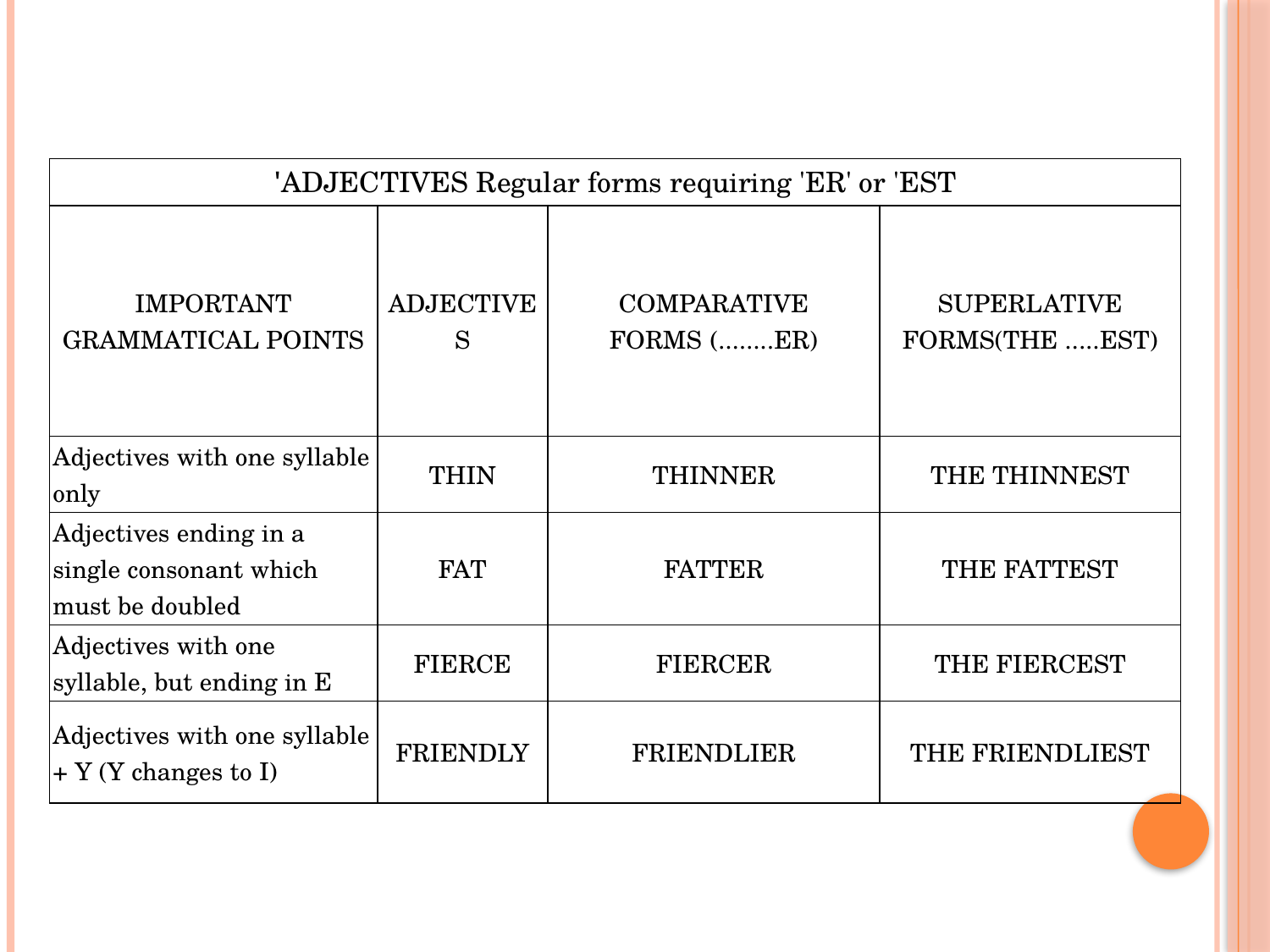

| ADJECTIVES Regular forms requiring 'ER' or 'EST' |  |  |  |
| --- | --- | --- | --- |
| IMPORTANT GRAMMATICAL POINTS | ADJECTIVES | COMPARATIVE FORMS (........ER) | SUPERLATIVE FORMS(THE .....EST) |
| Adjectives with one syllable only | THIN | THINNER | THE THINNEST |
| Adjectives ending in a single consonant which must be doubled | FAT | FATTER | THE FATTEST |
| Adjectives with one syllable, but ending in E | FIERCE | FIERCER | THE FIERCEST |
| Adjectives with one syllable + Y (Y changes to I) | FRIENDLY | FRIENDLIER | THE FRIENDLIEST |